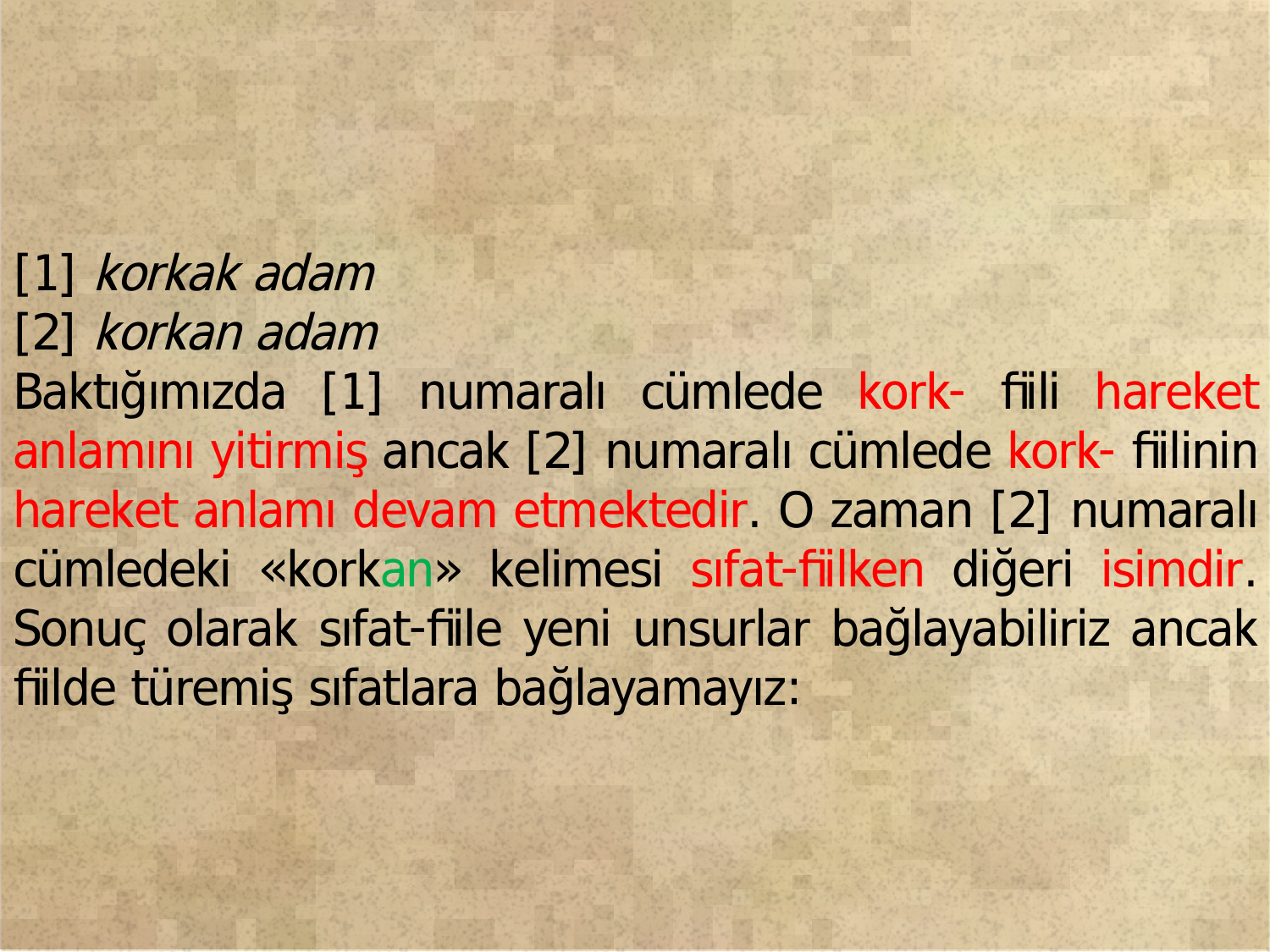

[1] korkak adam
[2] korkan adam
Baktığımızda [1] numaralı cümlede kork- fiili hareket anlamını yitirmiş ancak [2] numaralı cümlede kork- fiilinin hareket anlamı devam etmektedir. O zaman [2] numaralı cümledeki «korkan» kelimesi sıfat-fiilken diğeri isimdir. Sonuç olarak sıfat-fiile yeni unsurlar bağlayabiliriz ancak fiilde türemiş sıfatlara bağlayamayız: